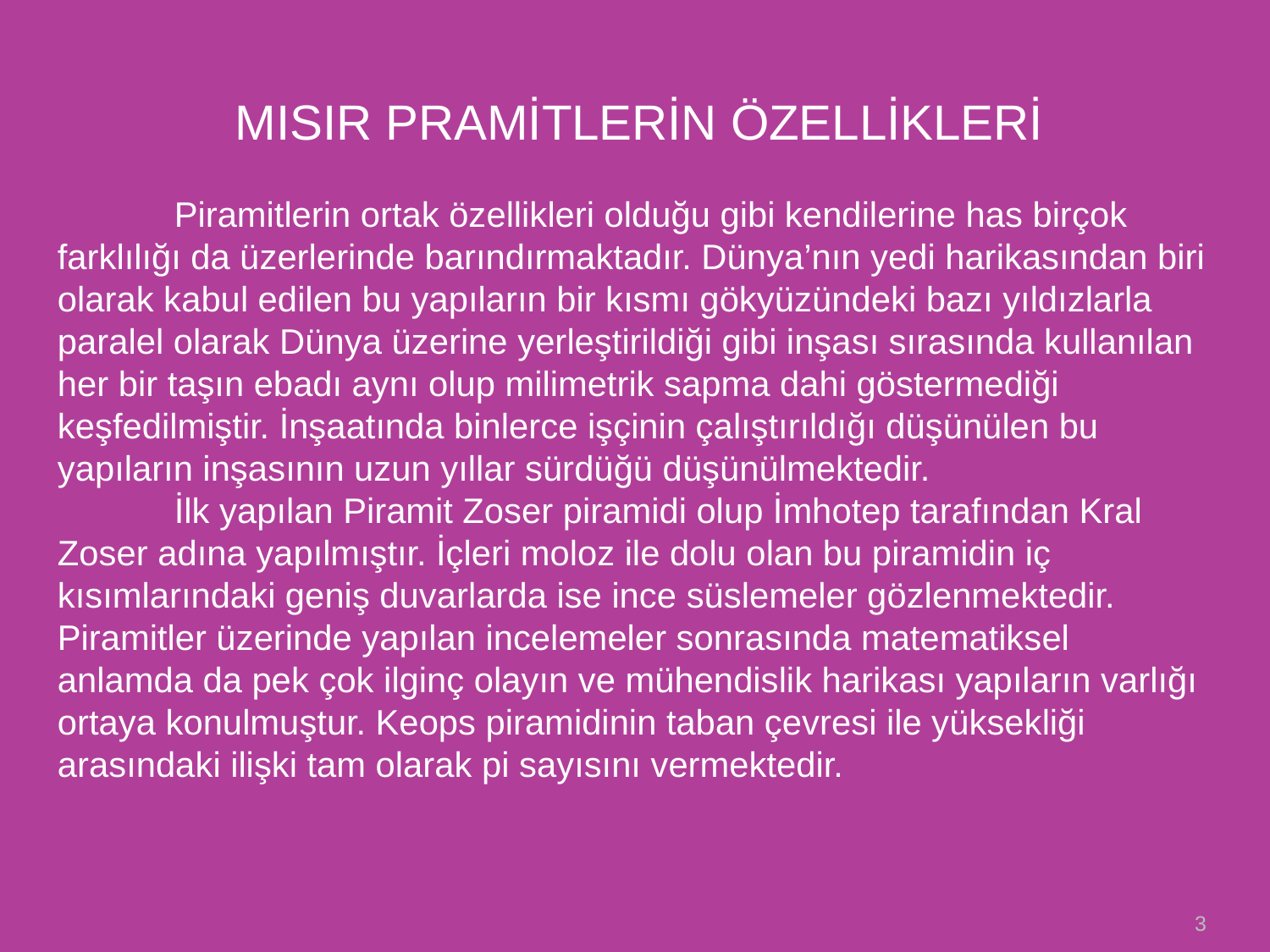

MISIR PRAMİTLERİN ÖZELLİKLERİ

            Piramitlerin ortak özellikleri olduğu gibi kendilerine has birçok farklılığı da üzerlerinde barındırmaktadır. Dünya’nın yedi harikasından biri olarak kabul edilen bu yapıların bir kısmı gökyüzündeki bazı yıldızlarla paralel olarak Dünya üzerine yerleştirildiği gibi inşası sırasında kullanılan her bir taşın ebadı aynı olup milimetrik sapma dahi göstermediği keşfedilmiştir. İnşaatında binlerce işçinin çalıştırıldığı düşünülen bu yapıların inşasının uzun yıllar sürdüğü düşünülmektedir. 
            İlk yapılan Piramit Zoser piramidi olup İmhotep tarafından Kral Zoser adına yapılmıştır. İçleri moloz ile dolu olan bu piramidin iç kısımlarındaki geniş duvarlarda ise ince süslemeler gözlenmektedir. Piramitler üzerinde yapılan incelemeler sonrasında matematiksel anlamda da pek çok ilginç olayın ve mühendislik harikası yapıların varlığı ortaya konulmuştur. Keops piramidinin taban çevresi ile yüksekliği arasındaki ilişki tam olarak pi sayısını vermektedir.
3